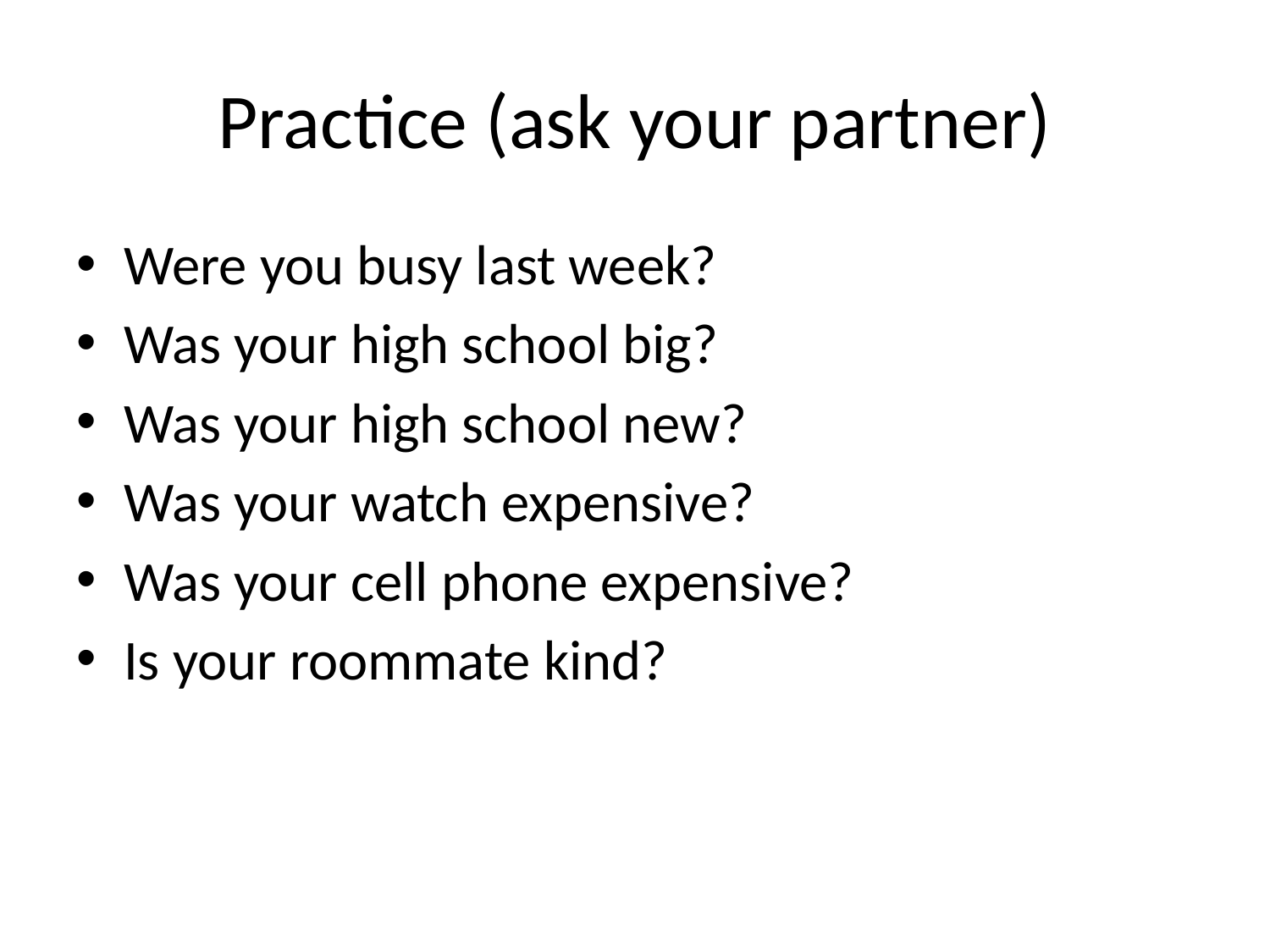

# Practice (ask your partner)
Were you busy last week?
Was your high school big?
Was your high school new?
Was your watch expensive?
Was your cell phone expensive?
Is your roommate kind?